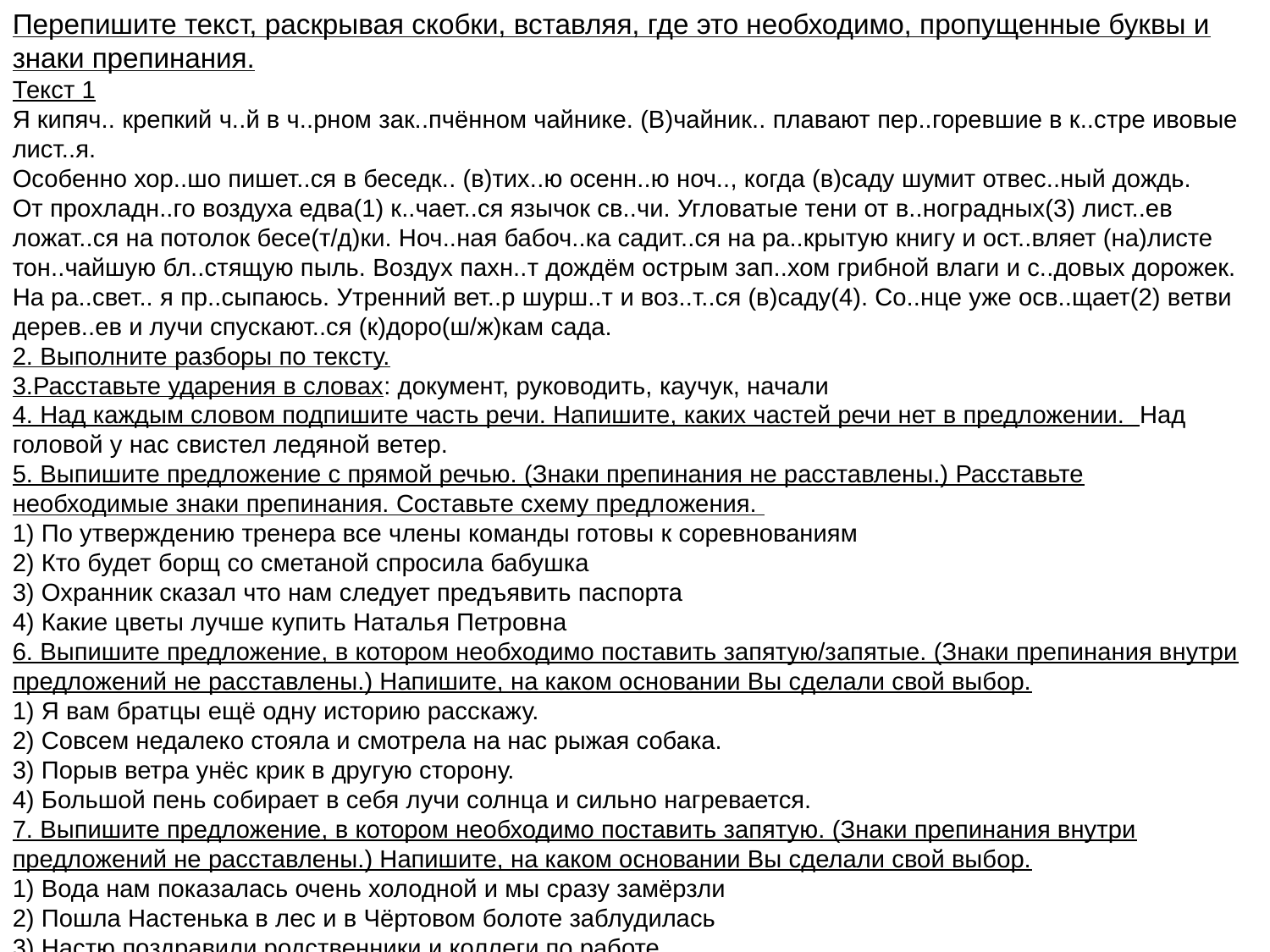

Перепишите текст, раскрывая скобки, вставляя, где это необходимо, пропущенные буквы и знаки препинания.
Текст 1
Я кипяч.. крепкий ч..й в ч..рном зак..пчённом чайнике. (В)чайник.. плавают пер..горевшие в к..стре ивовые лист..я.
Особенно хор..шо пишет..ся в беседк.. (в)тих..ю осенн..ю ноч.., когда (в)саду шумит отвес..ный дождь.
От прохладн..го воздуха едва(1) к..чает..ся язычок св..чи. Угловатые тени от в..ноградных(3) лист..ев ложат..ся на потолок бесе(т/д)ки. Ноч..ная бабоч..ка садит..ся на ра..крытую книгу и ост..вляет (на)листе тон..чайшую бл..стящую пыль. Воздух пахн..т дождём острым зап..хом грибной влаги и с..довых дорожек.
На ра..свет.. я пр..сыпаюсь. Утренний вет..р шурш..т и воз..т..ся (в)саду(4). Со..нце уже осв..щает(2) ветви дерев..ев и лучи спускают..ся (к)доро(ш/ж)кам сада.
2. Выполните разборы по тексту.
3.Расставьте ударения в словах: документ, руководить, каучук, начали
4. Над каждым словом подпишите часть речи. Напишите, каких частей речи нет в предложении.  Над головой у нас свистел ледяной ветер.
5. Выпишите предложение с прямой речью. (Знаки препинания не расставлены.) Расставьте необходимые знаки препинания. Составьте схему предложения.
1) По утверждению тренера все члены команды готовы к соревнованиям
2) Кто будет борщ со сметаной спросила бабушка
3) Охранник сказал что нам следует предъявить паспорта
4) Какие цветы лучше купить Наталья Петровна
6. Выпишите предложение, в котором необходимо поставить запятую/запятые. (Знаки препинания внутри предложений не расставлены.) Напишите, на каком основании Вы сделали свой выбор.
1) Я вам братцы ещё одну историю расскажу.
2) Совсем недалеко стояла и смотрела на нас рыжая собака.
3) Порыв ветра унёс крик в другую сторону.
4) Большой пень собирает в себя лучи солнца и сильно нагревается.
7. Выпишите предложение, в котором необходимо поставить запятую. (Знаки препинания внутри предложений не расставлены.) Напишите, на каком основании Вы сделали свой выбор.
1) Вода нам показалась очень холодной и мы сразу замёрзли
2) Пошла Настенька в лес и в Чёртовом болоте заблудилась
3) Настю поздравили родственники и коллеги по работе
4) Стал Федотка молотком гвоздь забивать и себе по пальцу стукнул